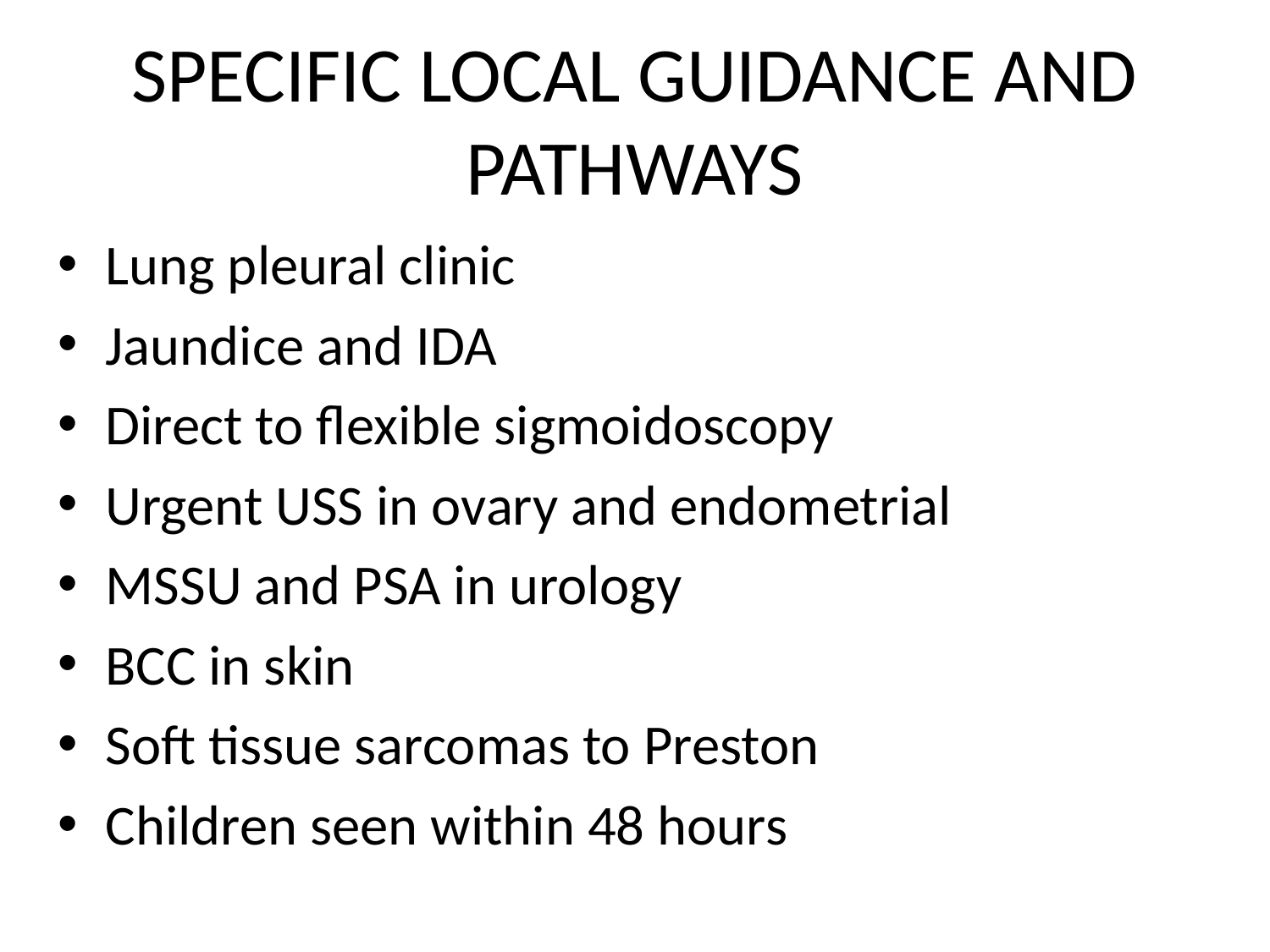

# SPECIFIC LOCAL GUIDANCE AND PATHWAYS
Lung pleural clinic
Jaundice and IDA
Direct to flexible sigmoidoscopy
Urgent USS in ovary and endometrial
MSSU and PSA in urology
BCC in skin
Soft tissue sarcomas to Preston
Children seen within 48 hours